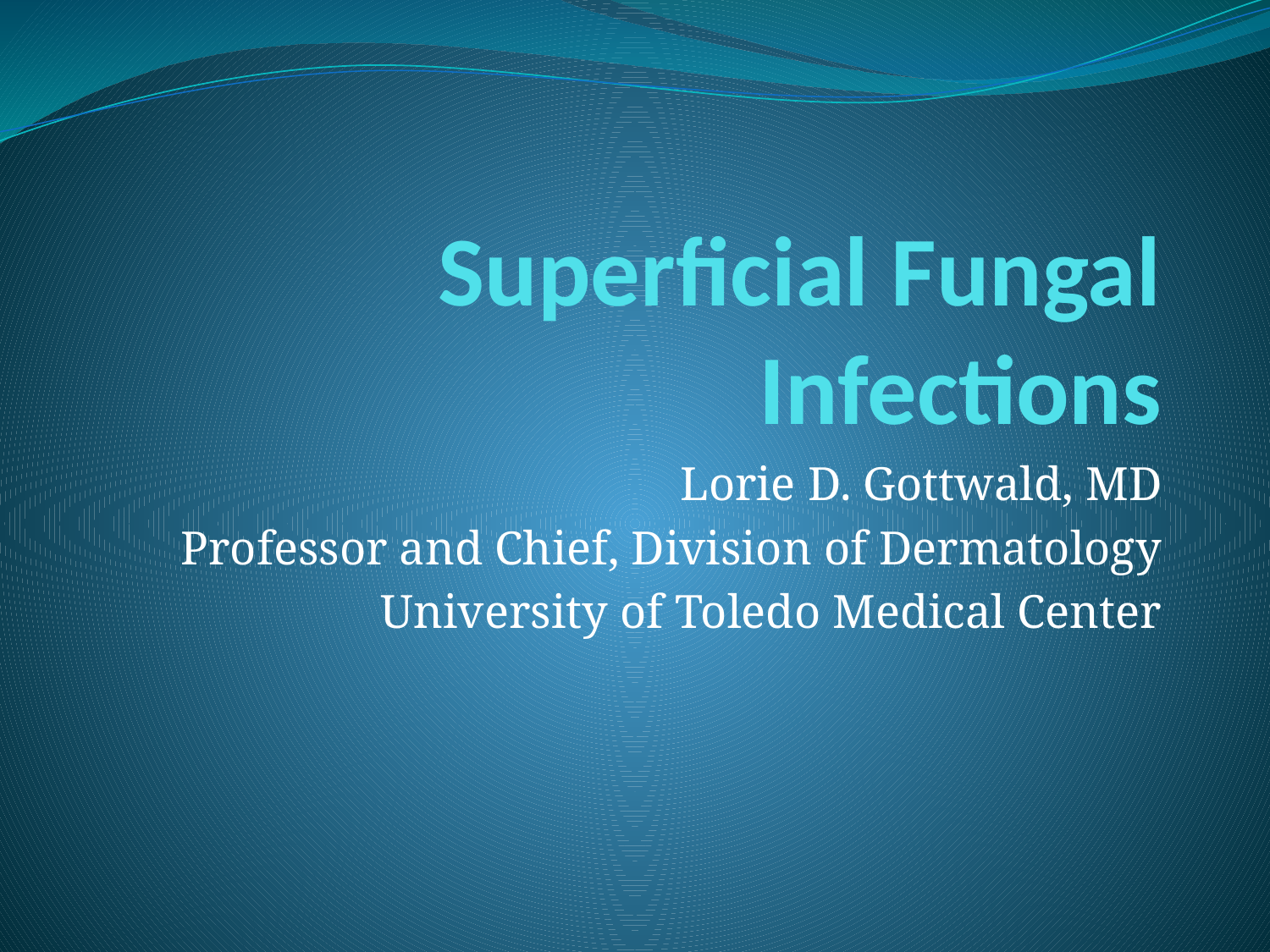

# Superficial Fungal Infections
Lorie D. Gottwald, MD
Professor and Chief, Division of Dermatology
University of Toledo Medical Center